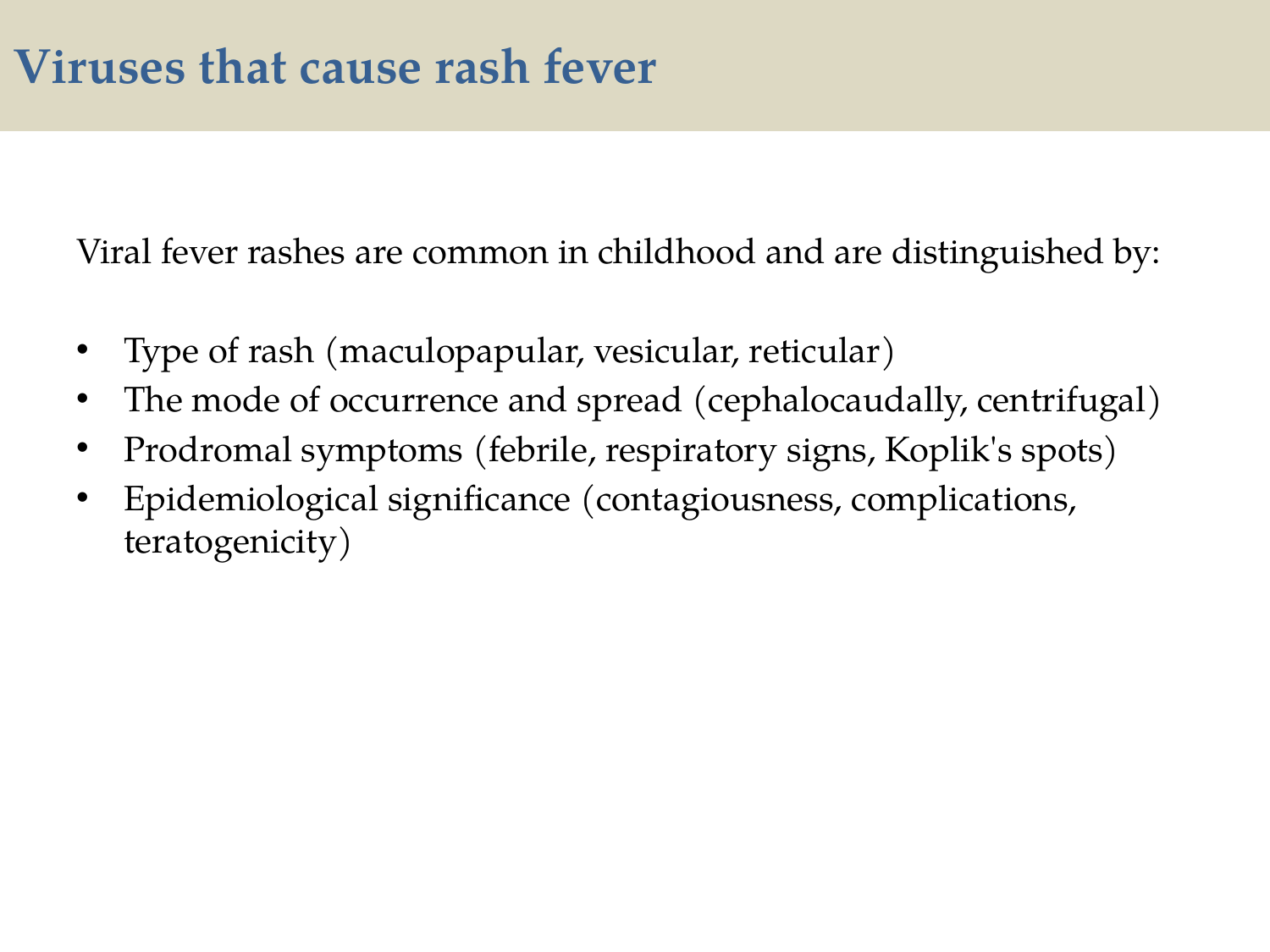

# Viruses that cause rash fever
Viral fever rashes are common in childhood and are distinguished by:

Type of rash (maculopapular, vesicular, reticular)
The mode of occurrence and spread (cephalocaudally, centrifugal)
Prodromal symptoms (febrile, respiratory signs, Koplik's spots)
Epidemiological significance (contagiousness, complications, teratogenicity)